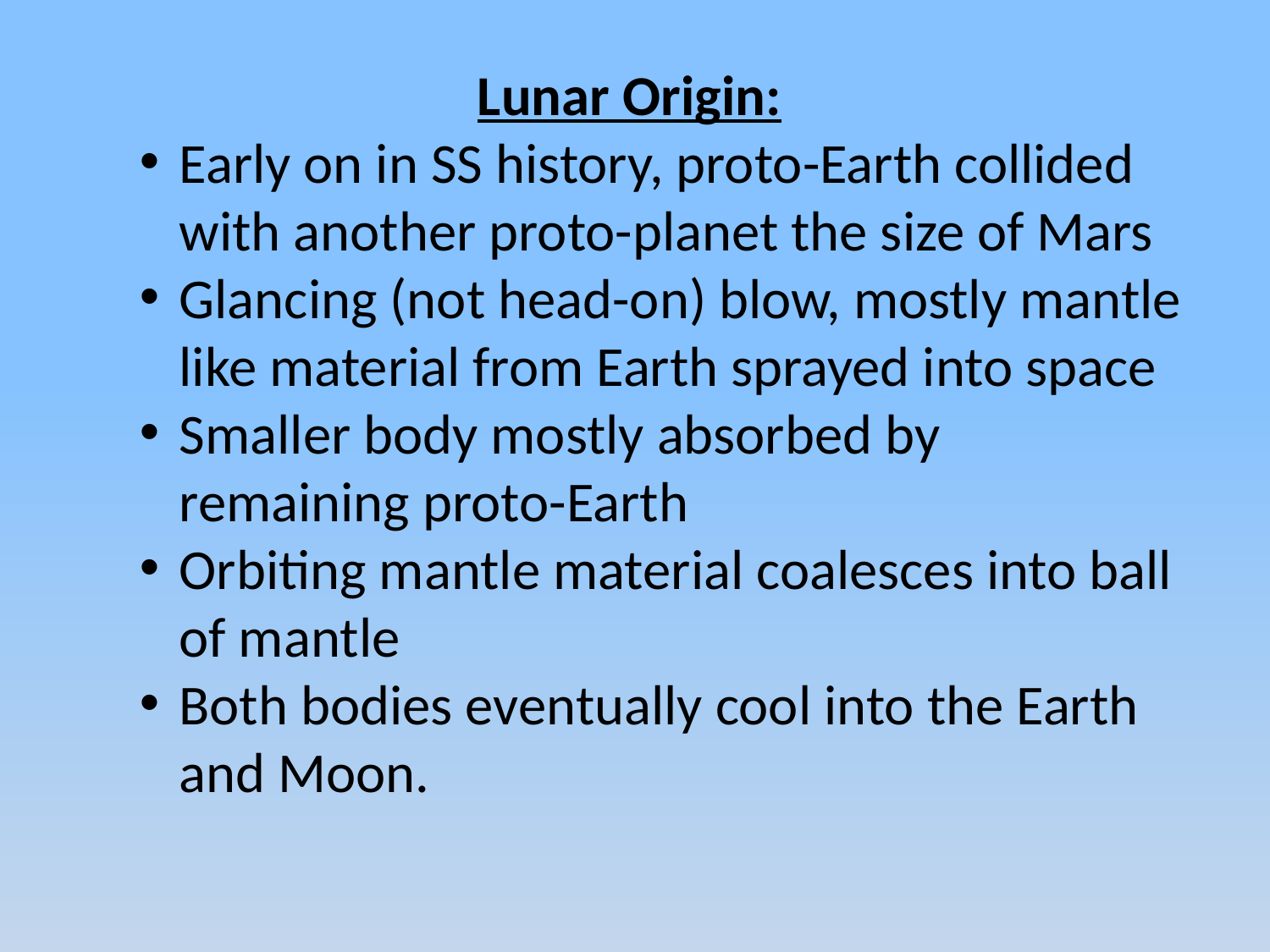

Lunar Origin:
Early on in SS history, proto-Earth collided with another proto-planet the size of Mars
Glancing (not head-on) blow, mostly mantle like material from Earth sprayed into space
Smaller body mostly absorbed by remaining proto-Earth
Orbiting mantle material coalesces into ball of mantle
Both bodies eventually cool into the Earth and Moon.